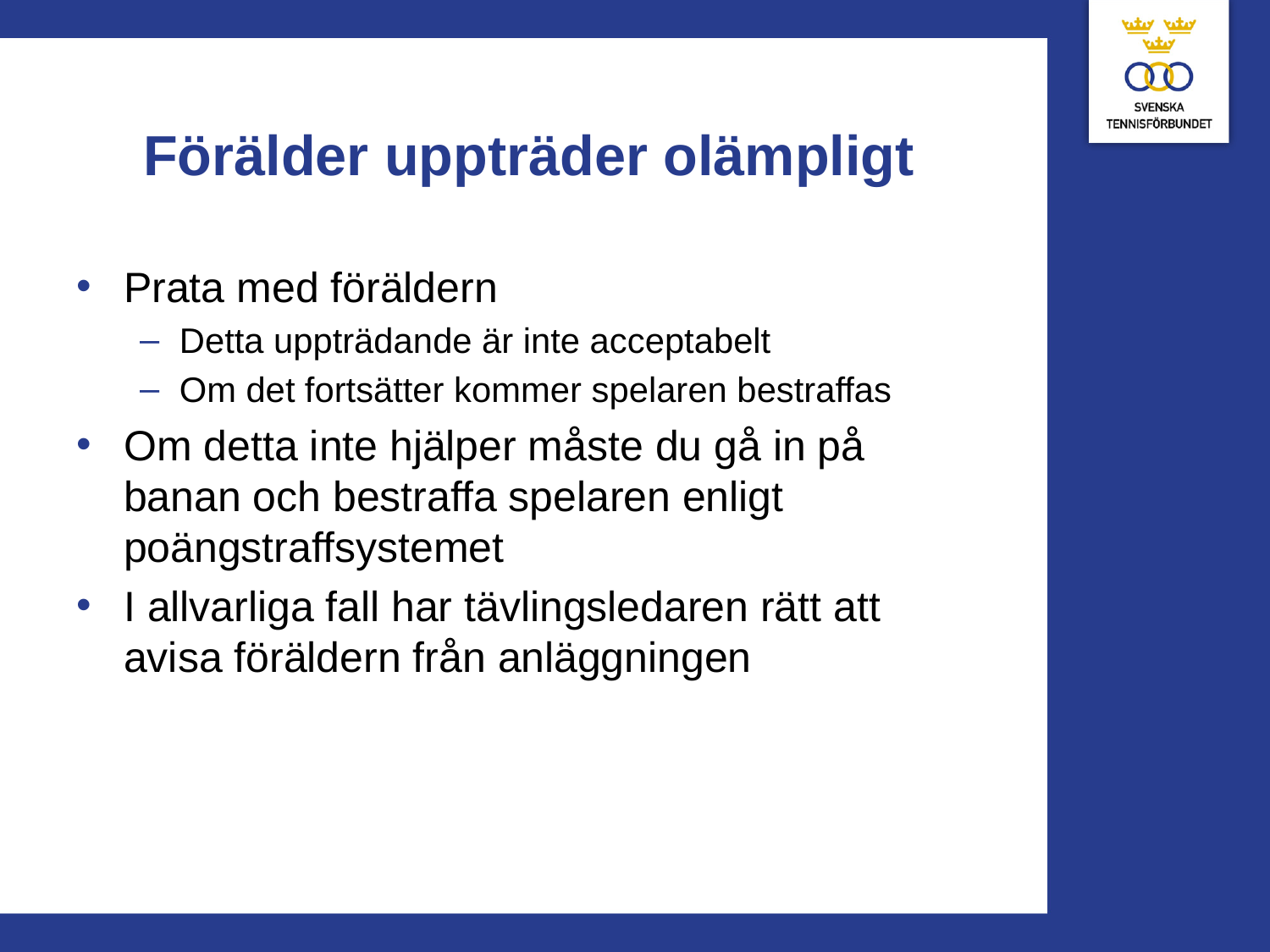

# Förälder uppträder olämpligt
Prata med föräldern
Detta uppträdande är inte acceptabelt
Om det fortsätter kommer spelaren bestraffas
Om detta inte hjälper måste du gå in på banan och bestraffa spelaren enligt poängstraffsystemet
I allvarliga fall har tävlingsledaren rätt att avisa föräldern från anläggningen